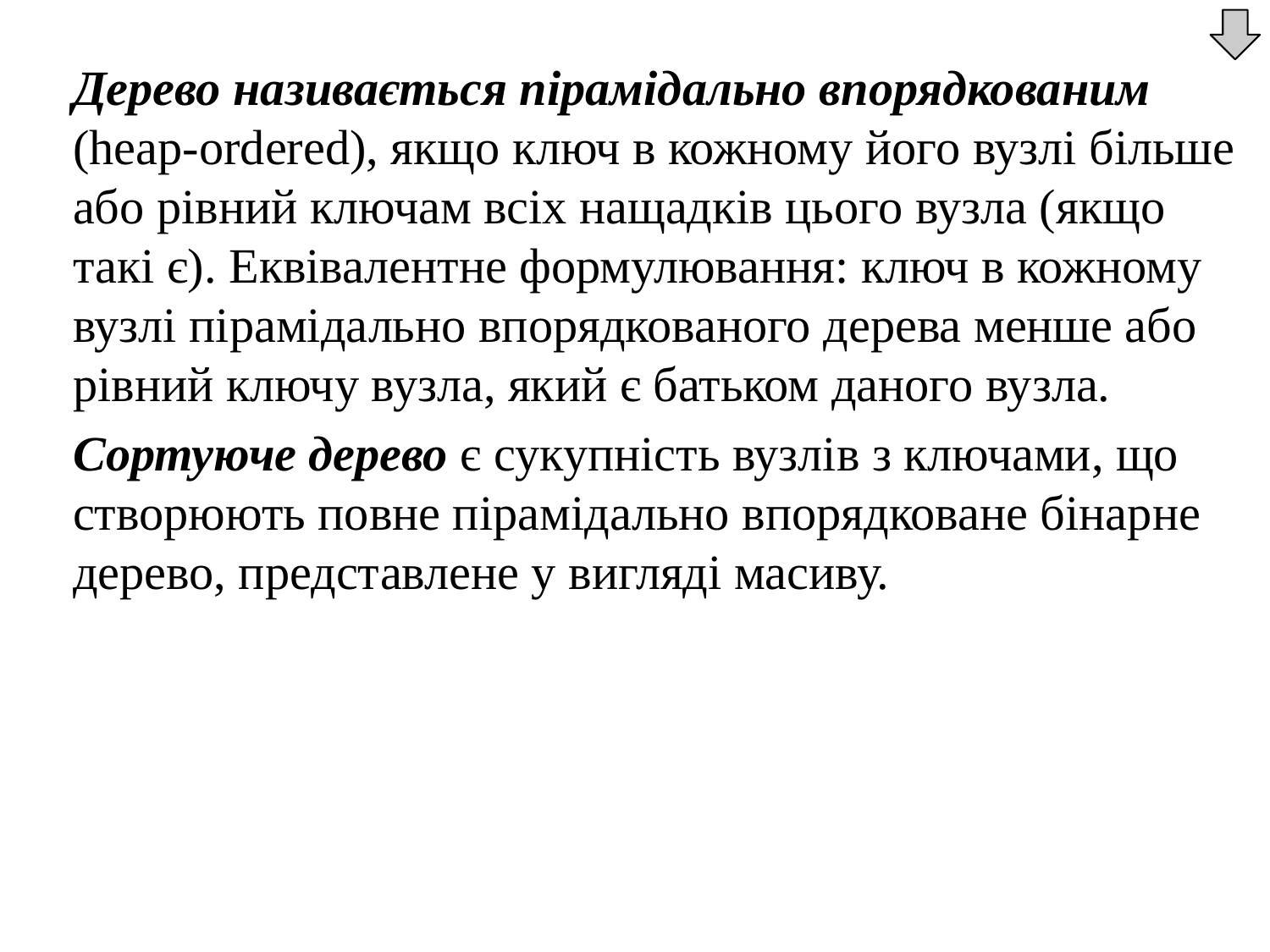

Дерево називається пірамідально впорядкованим (heap-ordered), якщо ключ в кожному його вузлі більше або рівний ключам всіх нащадків цього вузла (якщо такі є). Еквівалентне формулювання: ключ в кожному вузлі пірамідально впорядкованого дерева менше або рівний ключу вузла, який є батьком даного вузла.
	Сортуюче дерево є сукупність вузлів з ключами, що створюють повне пірамідально впорядковане бінарне дерево, представлене у вигляді масиву.